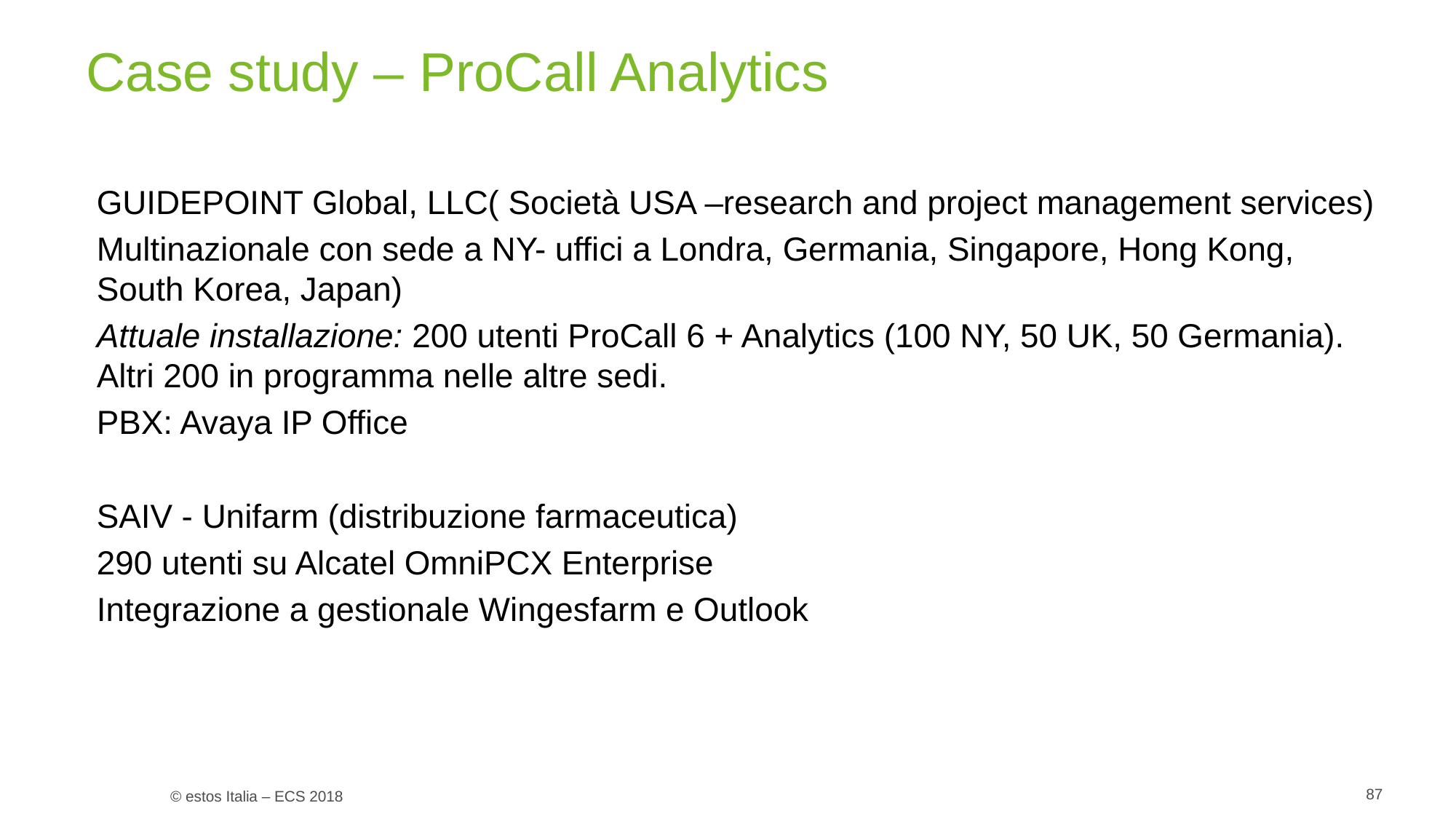

# Case study – ProCall Analytics

GUIDEPOINT Global, LLC( Società USA –research and project management services)
Multinazionale con sede a NY- uffici a Londra, Germania, Singapore, Hong Kong, South Korea, Japan)
Attuale installazione: 200 utenti ProCall 6 + Analytics (100 NY, 50 UK, 50 Germania). Altri 200 in programma nelle altre sedi.
PBX: Avaya IP Office

SAIV - Unifarm (distribuzione farmaceutica)
290 utenti su Alcatel OmniPCX Enterprise
Integrazione a gestionale Wingesfarm e Outlook

87
© estos Italia – ECS 2018